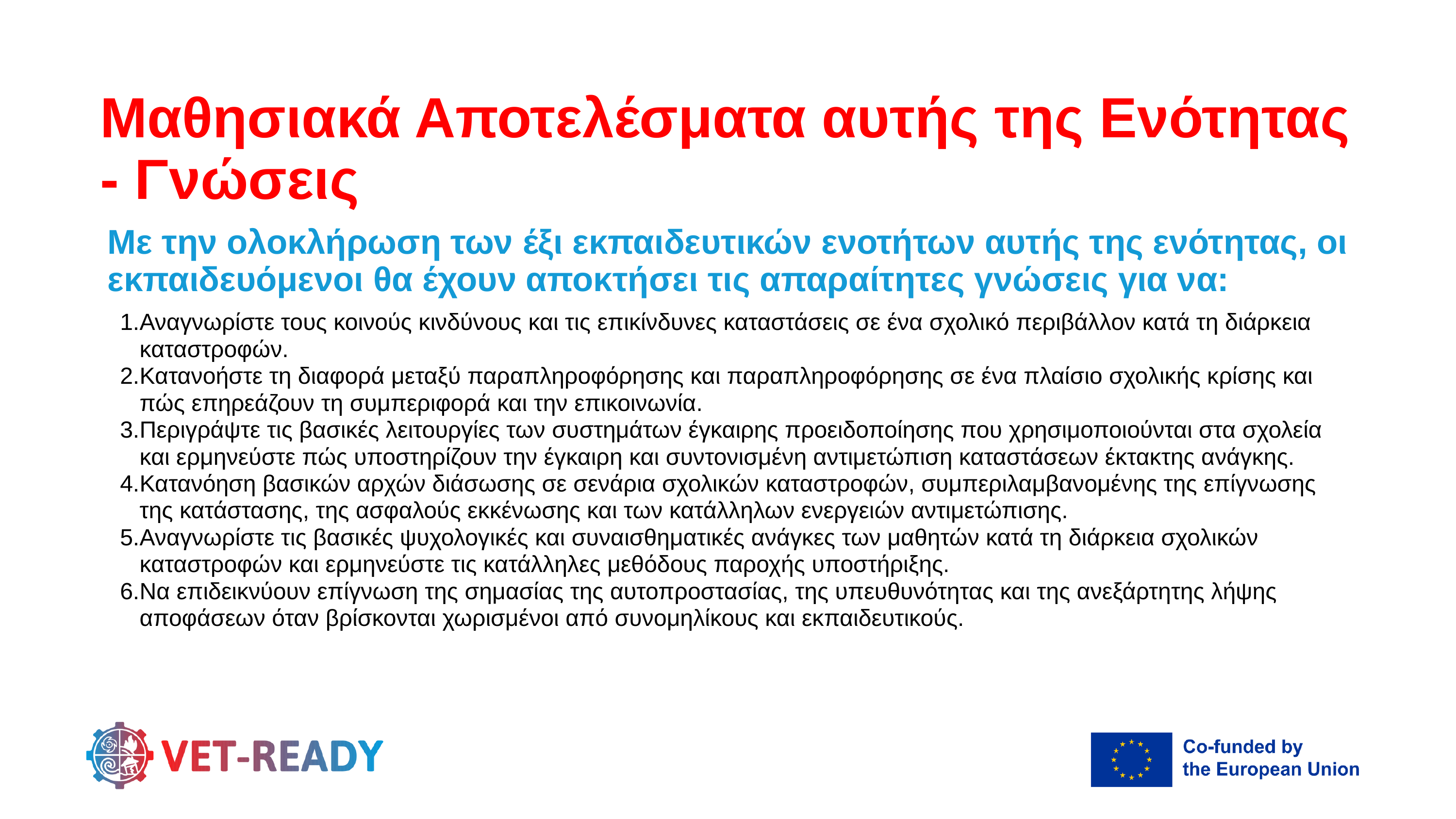

Μαθησιακά Αποτελέσματα αυτής της Ενότητας - Γνώσεις

Με την ολοκλήρωση των έξι εκπαιδευτικών ενοτήτων αυτής της ενότητας, οι εκπαιδευόμενοι θα έχουν αποκτήσει τις απαραίτητες γνώσεις για να:
Αναγνωρίστε τους κοινούς κινδύνους και τις επικίνδυνες καταστάσεις σε ένα σχολικό περιβάλλον κατά τη διάρκεια καταστροφών.
Κατανοήστε τη διαφορά μεταξύ παραπληροφόρησης και παραπληροφόρησης σε ένα πλαίσιο σχολικής κρίσης και πώς επηρεάζουν τη συμπεριφορά και την επικοινωνία.
Περιγράψτε τις βασικές λειτουργίες των συστημάτων έγκαιρης προειδοποίησης που χρησιμοποιούνται στα σχολεία και ερμηνεύστε πώς υποστηρίζουν την έγκαιρη και συντονισμένη αντιμετώπιση καταστάσεων έκτακτης ανάγκης.
Κατανόηση βασικών αρχών διάσωσης σε σενάρια σχολικών καταστροφών, συμπεριλαμβανομένης της επίγνωσης της κατάστασης, της ασφαλούς εκκένωσης και των κατάλληλων ενεργειών αντιμετώπισης.
Αναγνωρίστε τις βασικές ψυχολογικές και συναισθηματικές ανάγκες των μαθητών κατά τη διάρκεια σχολικών καταστροφών και ερμηνεύστε τις κατάλληλες μεθόδους παροχής υποστήριξης.
Να επιδεικνύουν επίγνωση της σημασίας της αυτοπροστασίας, της υπευθυνότητας και της ανεξάρτητης λήψης αποφάσεων όταν βρίσκονται χωρισμένοι από συνομηλίκους και εκπαιδευτικούς.